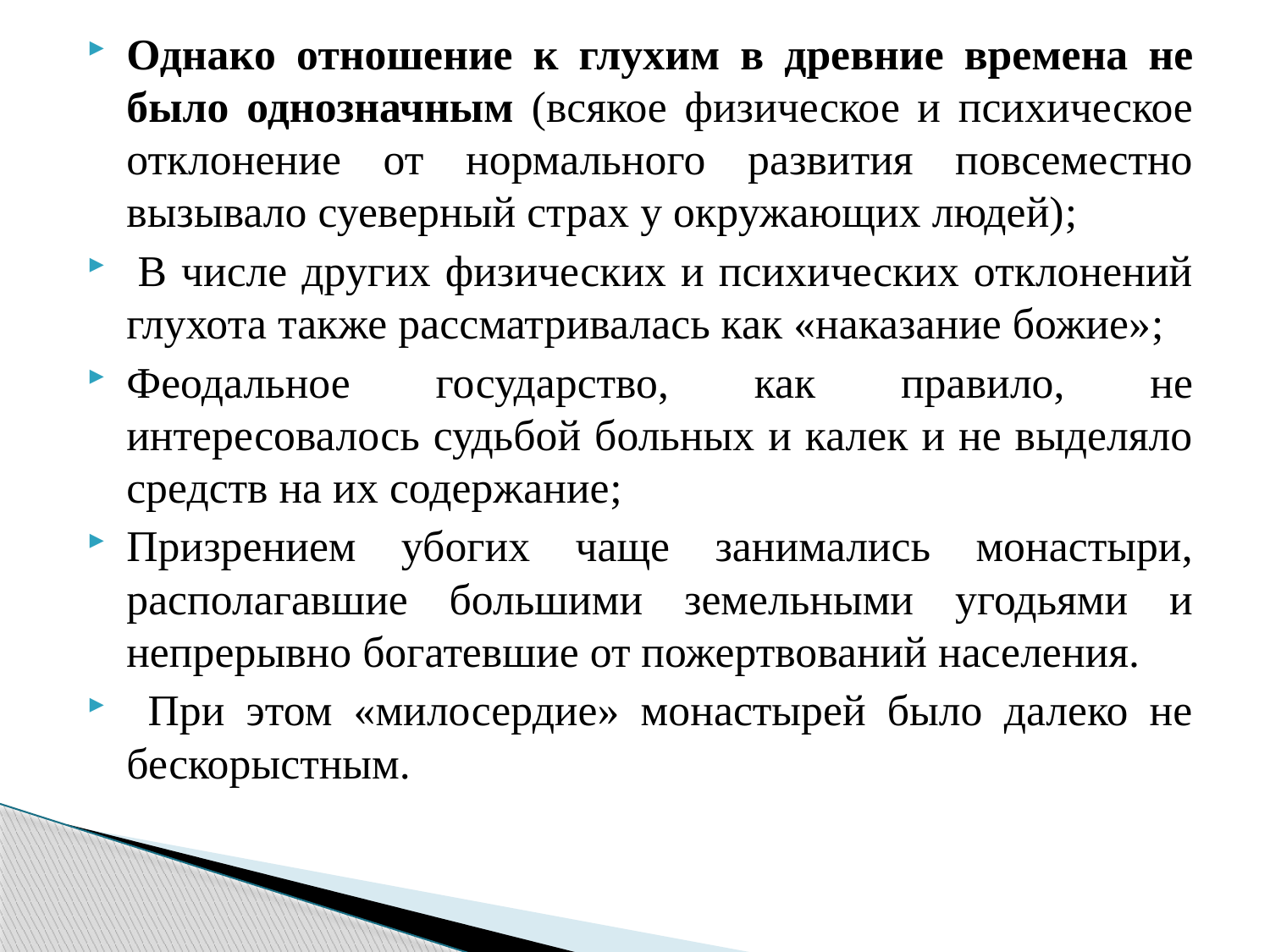

Однако отношение к глухим в древние времена не было однозначным (всякое физическое и психическое отклонение от нормального развития повсеместно вызывало суеверный страх у окружающих людей);
 В числе других физических и психических отклонений глухота также рассматривалась как «наказание божие»;
Феодальное государство, как правило, не интересовалось судьбой больных и калек и не выделяло средств на их содержание;
Призрением убогих чаще занимались монастыри, располагавшие большими земельными угодьями и непрерывно богатевшие от пожертвований населения.
 При этом «милосердие» монастырей было далеко не бескорыстным.